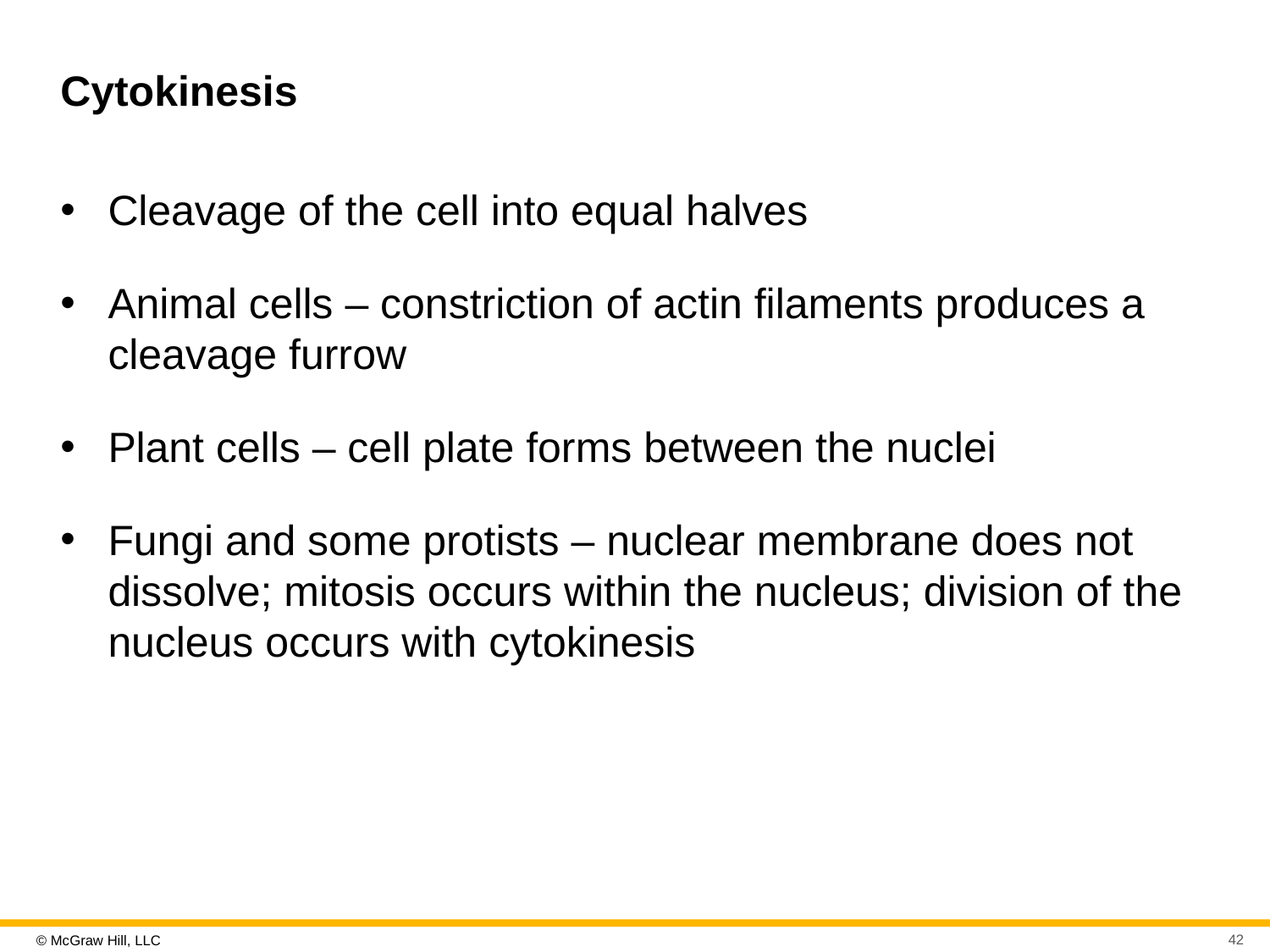

# Cytokinesis
Cleavage of the cell into equal halves
Animal cells – constriction of actin filaments produces a cleavage furrow
Plant cells – cell plate forms between the nuclei
Fungi and some protists – nuclear membrane does not dissolve; mitosis occurs within the nucleus; division of the nucleus occurs with cytokinesis
42